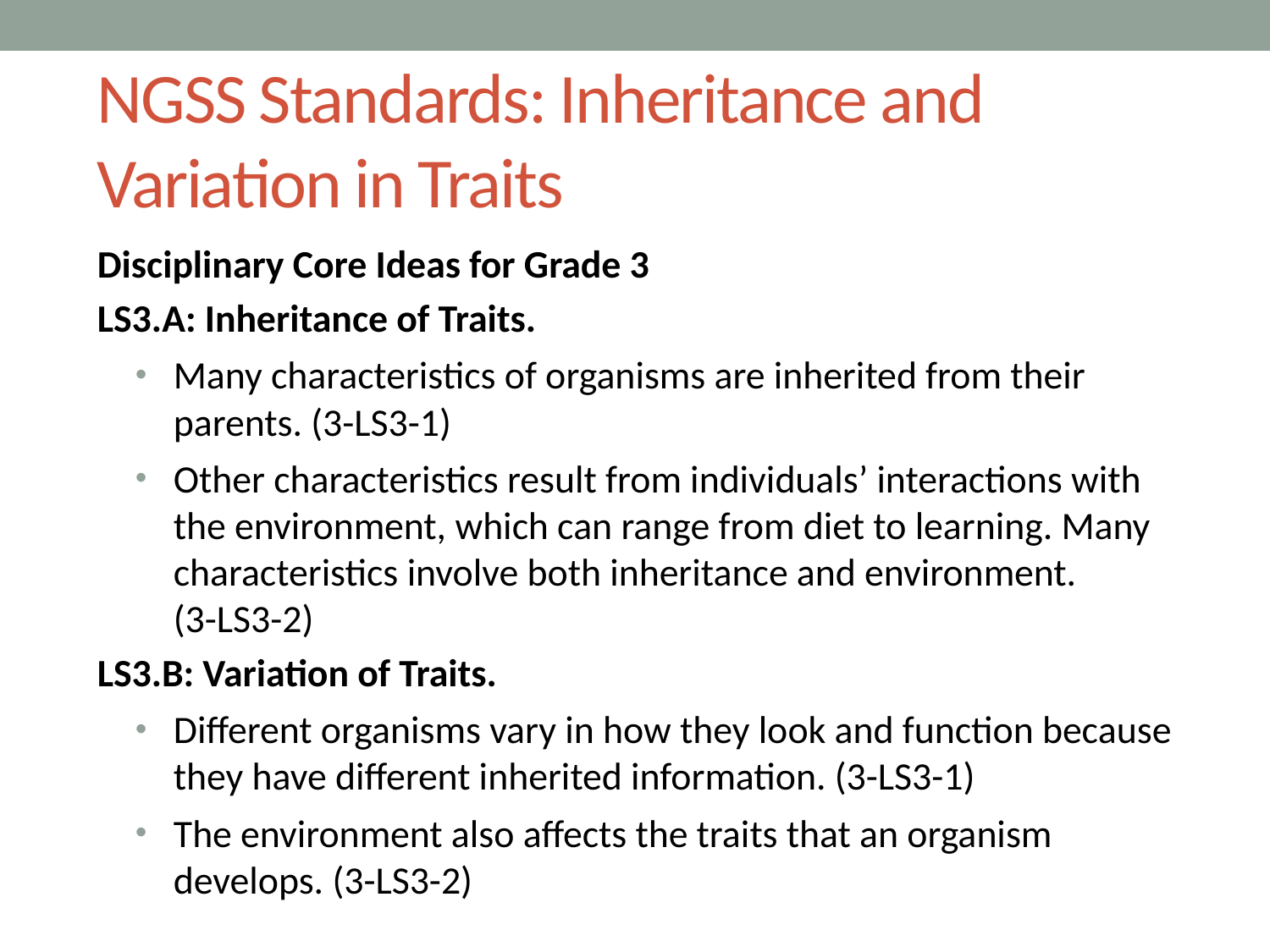

# NGSS Standards: Inheritance and Variation in Traits
Disciplinary Core Ideas for Grade 3
LS3.A: Inheritance of Traits.
Many characteristics of organisms are inherited from their parents. (3-LS3-1)
Other characteristics result from individuals’ interactions with the environment, which can range from diet to learning. Many characteristics involve both inheritance and environment.
(3-LS3-2)
LS3.B: Variation of Traits.
Different organisms vary in how they look and function because they have different inherited information. (3-LS3-1)
The environment also affects the traits that an organism develops. (3-LS3-2)